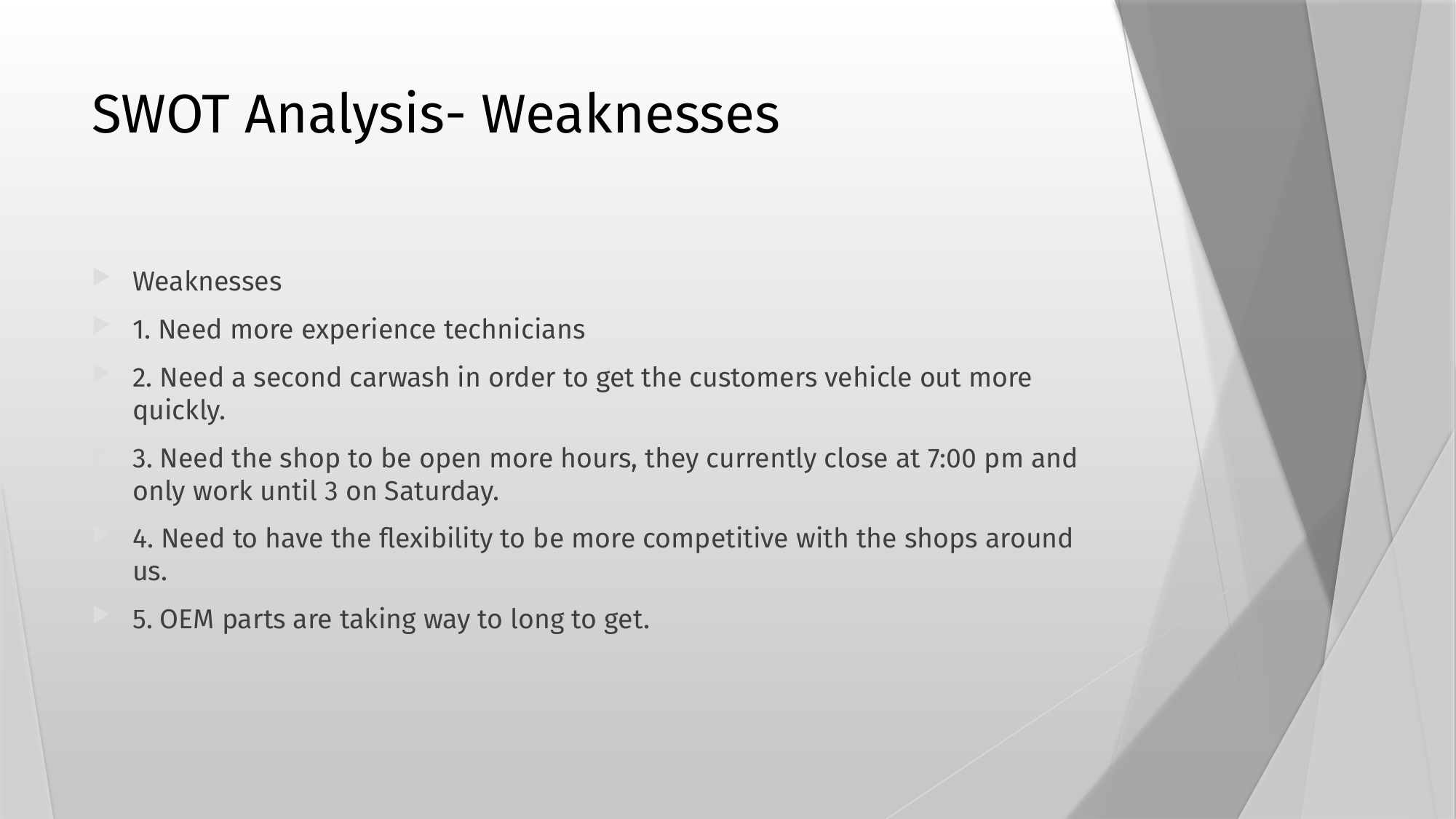

# SWOT Analysis- Weaknesses
Weaknesses
1. Need more experience technicians
2. Need a second carwash in order to get the customers vehicle out more quickly.
3. Need the shop to be open more hours, they currently close at 7:00 pm and only work until 3 on Saturday.
4. Need to have the flexibility to be more competitive with the shops around us.
5. OEM parts are taking way to long to get.